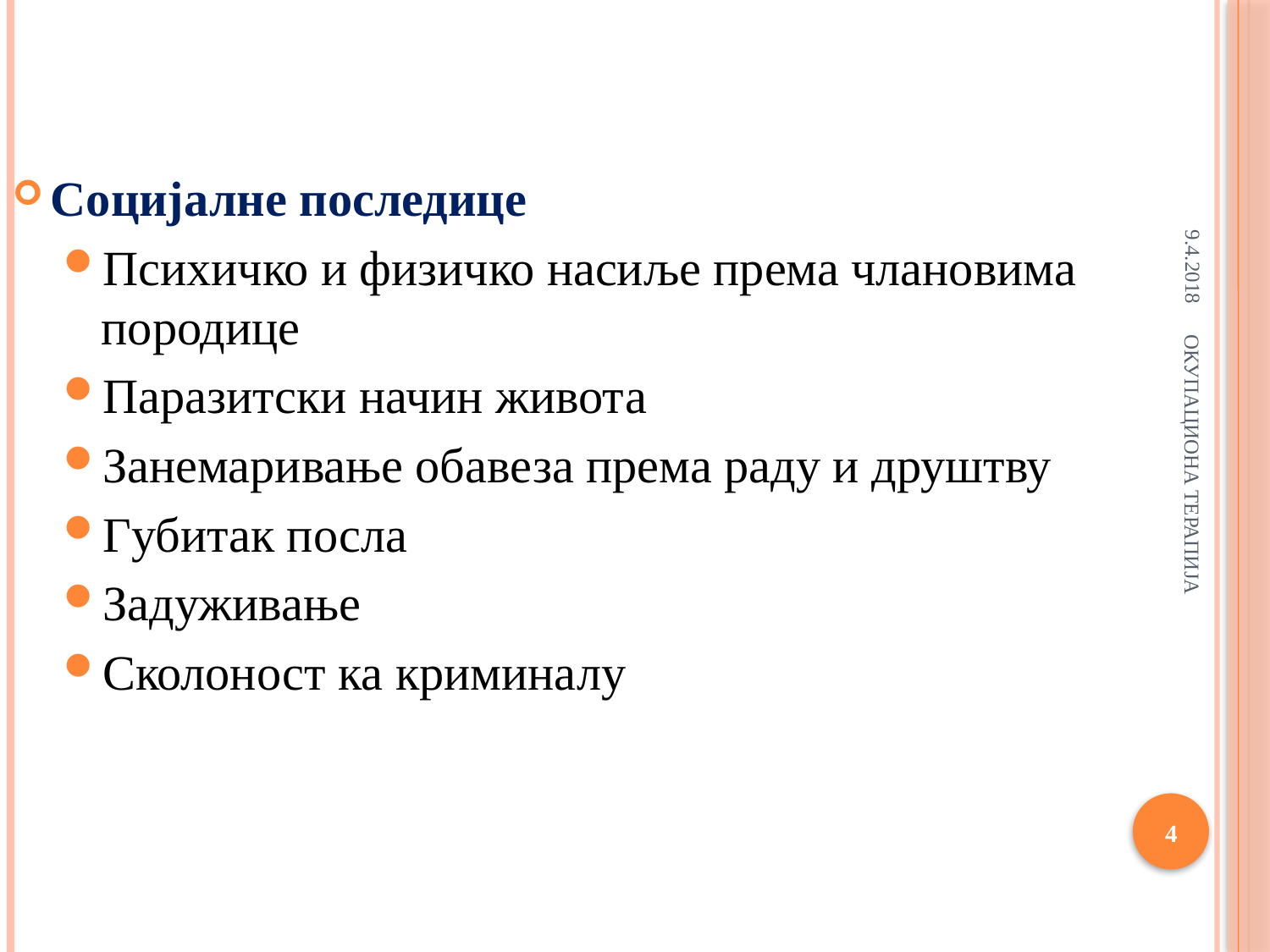

Социјалне последице
Психичко и физичко насиље према члановима породице
Паразитски начин живота
Занемаривање обавеза према раду и друштву
Губитак посла
Задуживање
Сколоност ка криминалу

#
9.4.2018
ОКУПАЦИОНА ТЕРАПИЈА
4